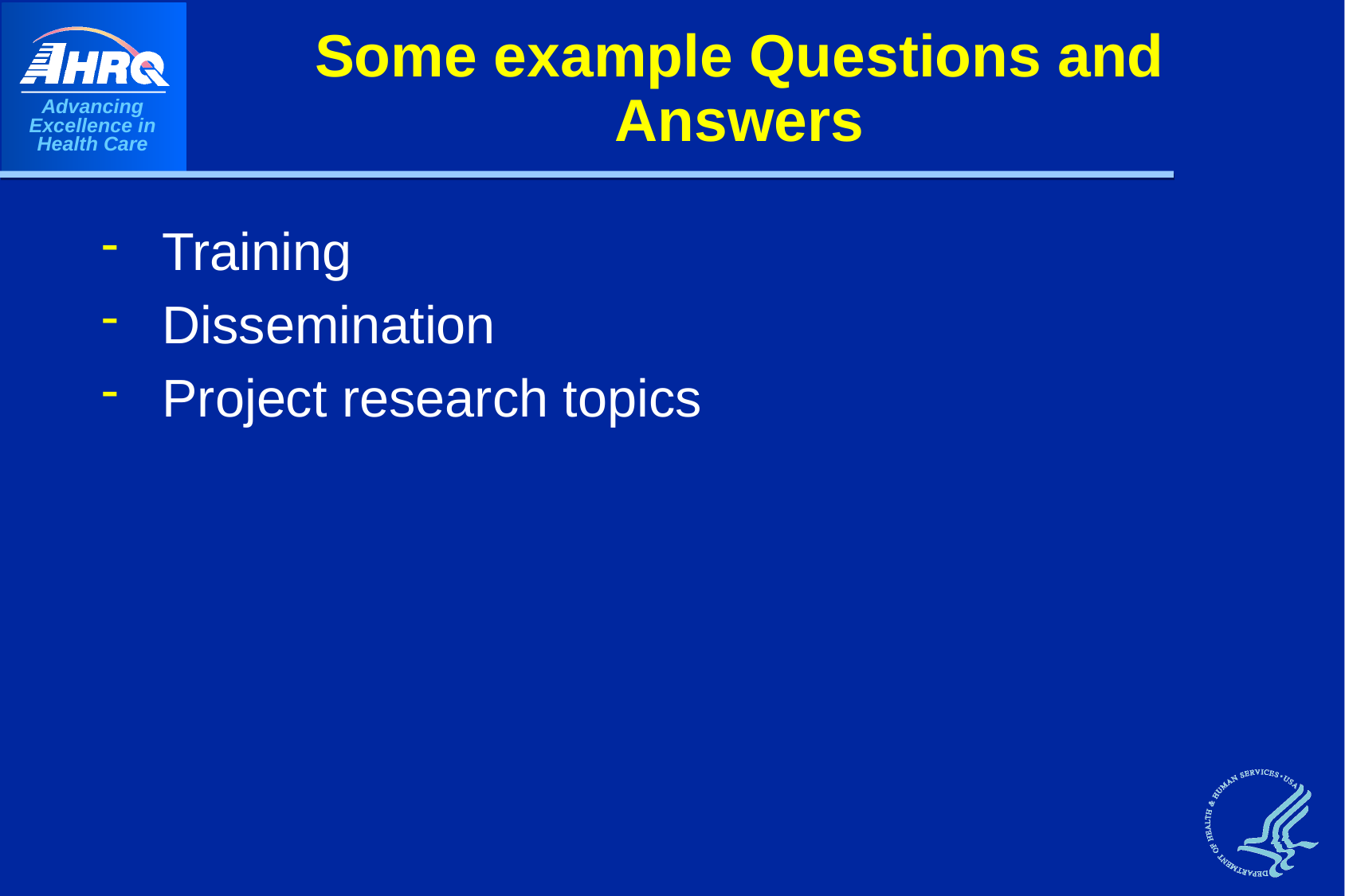

# Some example Questions and Answers
Training
Dissemination
Project research topics